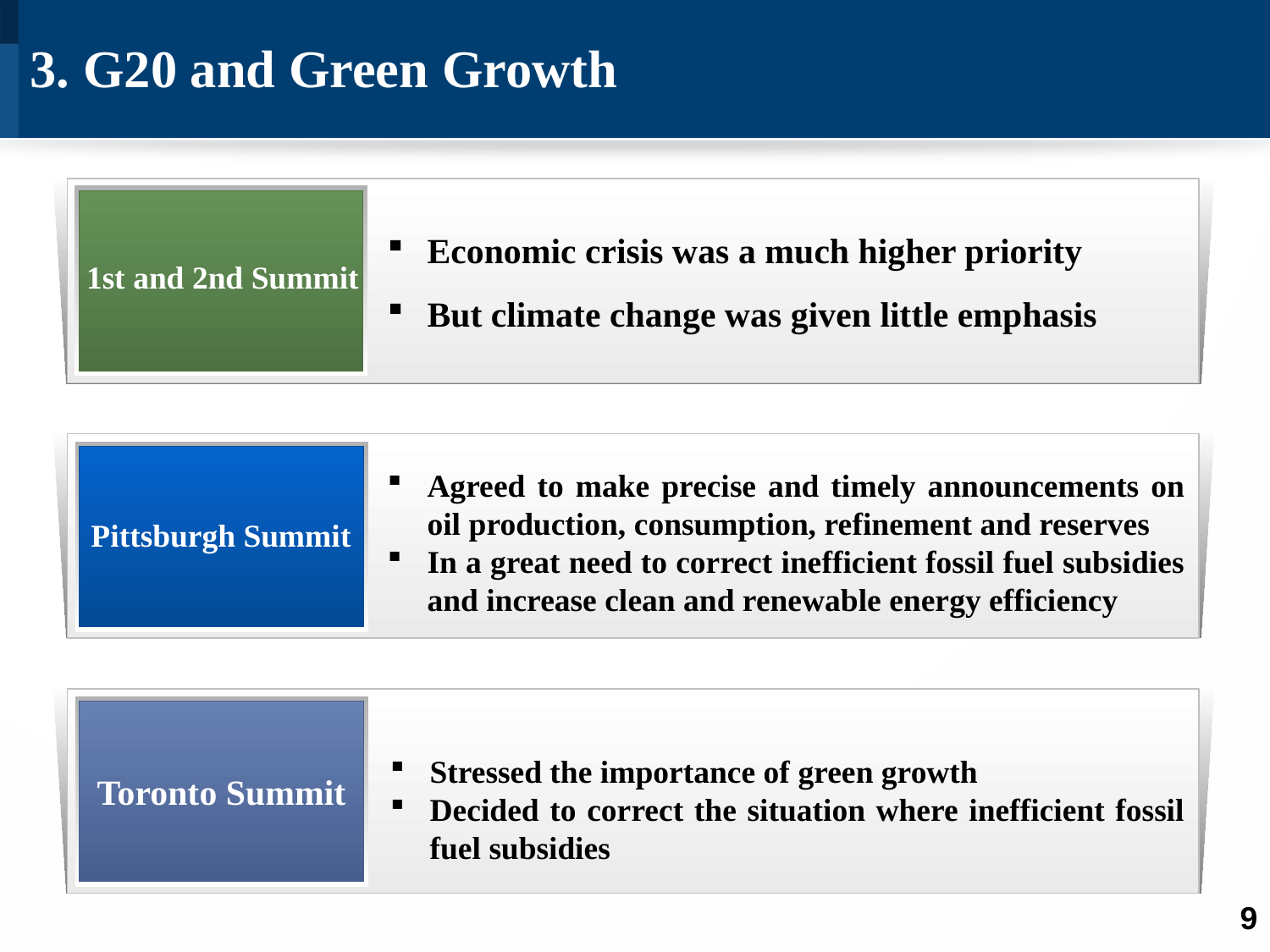

3. G20 and Green Growth

Economic crisis was a much higher priority
But climate change was given little emphasis
1st and 2nd Summit

Agreed to make precise and timely announcements on oil production, consumption, refinement and reserves
In a great need to correct inefficient fossil fuel subsidies and increase clean and renewable energy efficiency
Pittsburgh Summit

Toronto Summit
Stressed the importance of green growth
Decided to correct the situation where inefficient fossil fuel subsidies
9